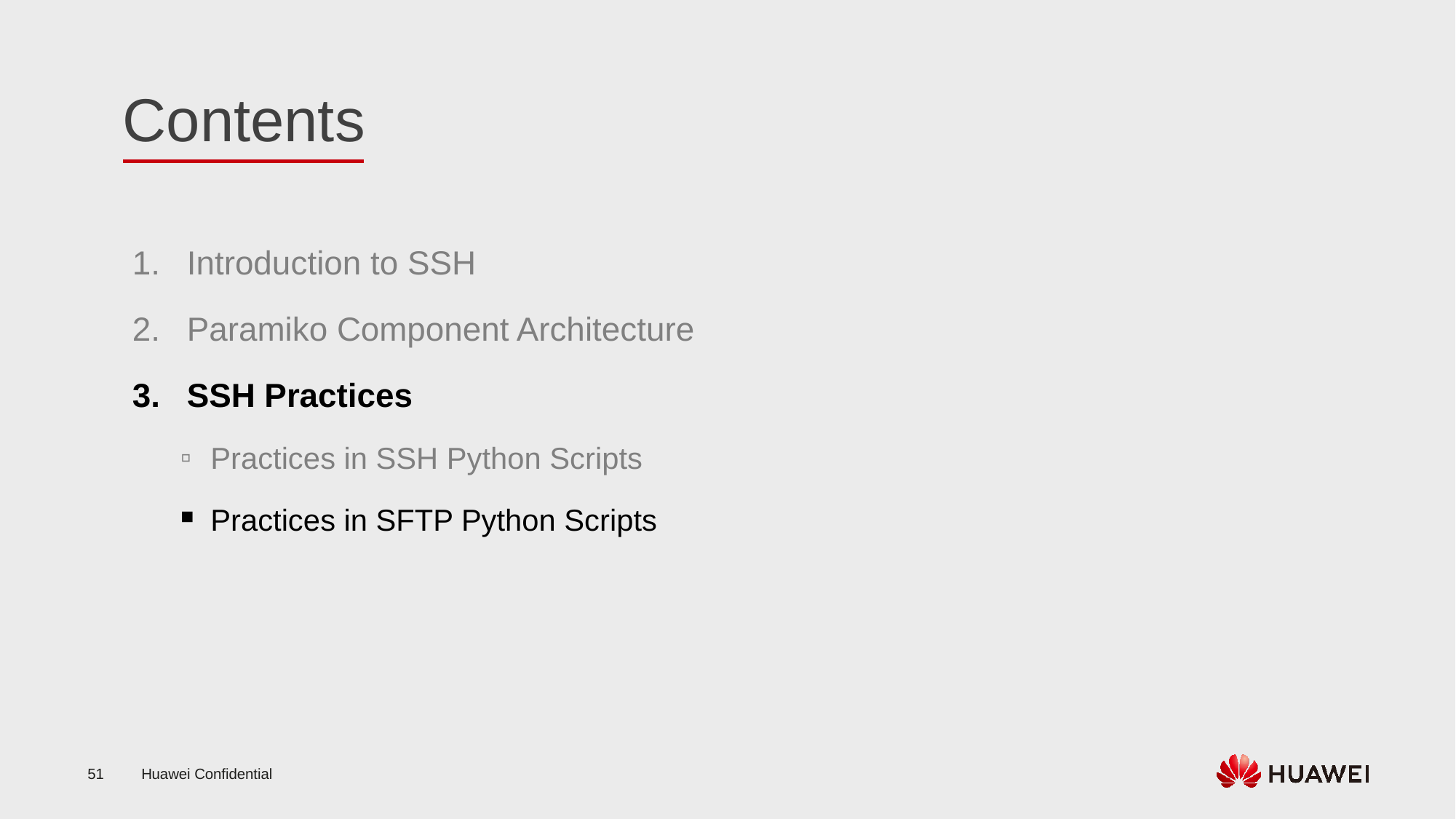

Introduction to SSH
Paramiko Component Architecture
SSH Practices
Practices in SSH Python Scripts
Practices in SFTP Python Scripts